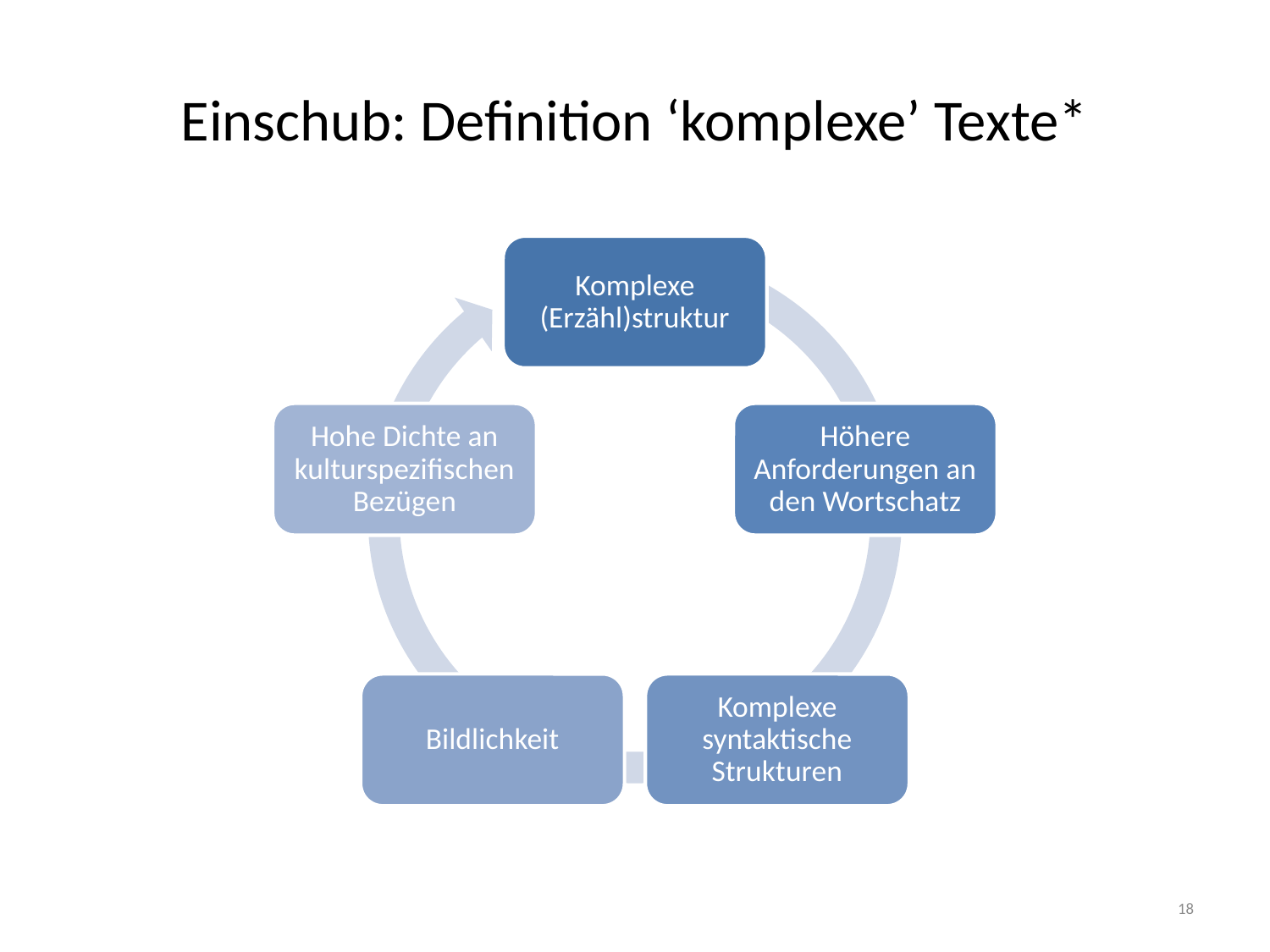

# Einschub: Definition ‘komplexe’ Texte*
Komplexe (Erzähl)struktur
Höhere Anforderungen an den Wortschatz
Komplexe syntaktische Strukturen
Bildlichkeit
Hohe Dichte an kulturspezifischen Bezügen
18